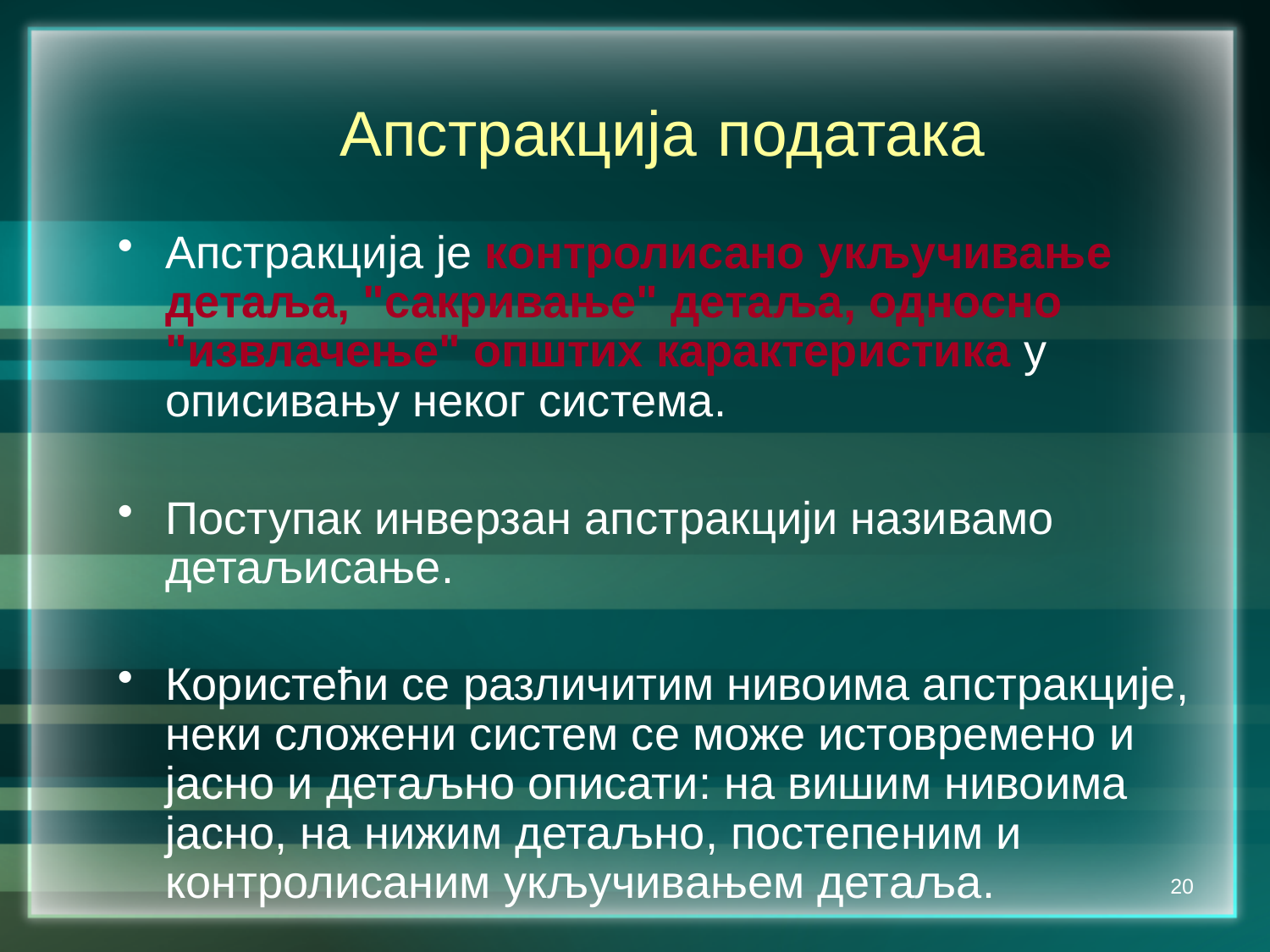

Апстракција података
Апстракција је контролисано укључивање детаља, "сакривање" детаља, односно "извлачење" општих карактеристика у описивању неког система.

Поступак инверзан апстракцији називамо детаљисање.

Користећи се различитим нивоима апстракције, неки сложени систем се може истовремено и јасно и детаљно описати: на вишим нивоима јасно, на нижим детаљно, постепеним и контролисаним укључивањем детаља.
20